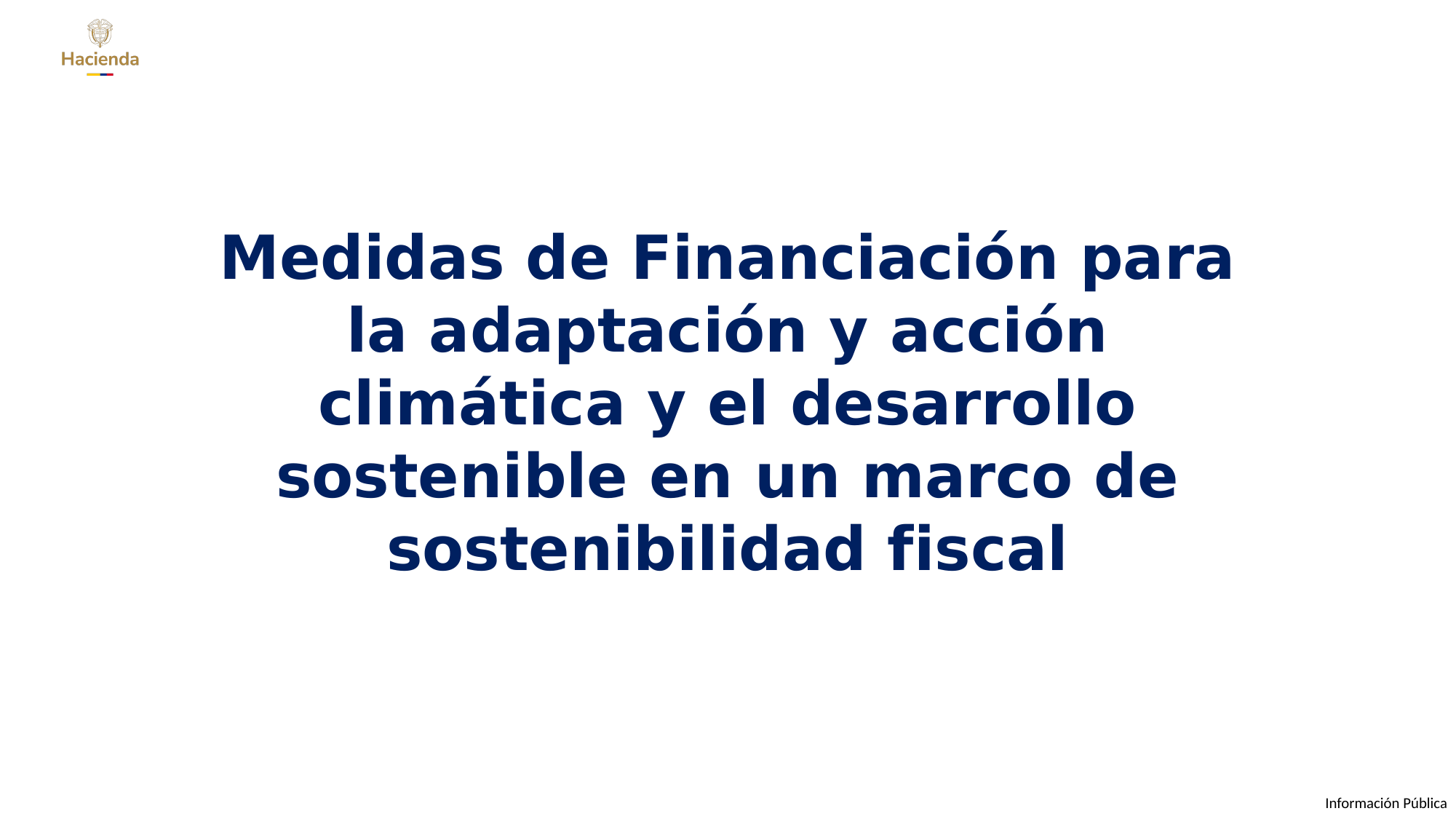

Medidas de Financiación para la adaptación y acción climática y el desarrollo sostenible en un marco de sostenibilidad fiscal